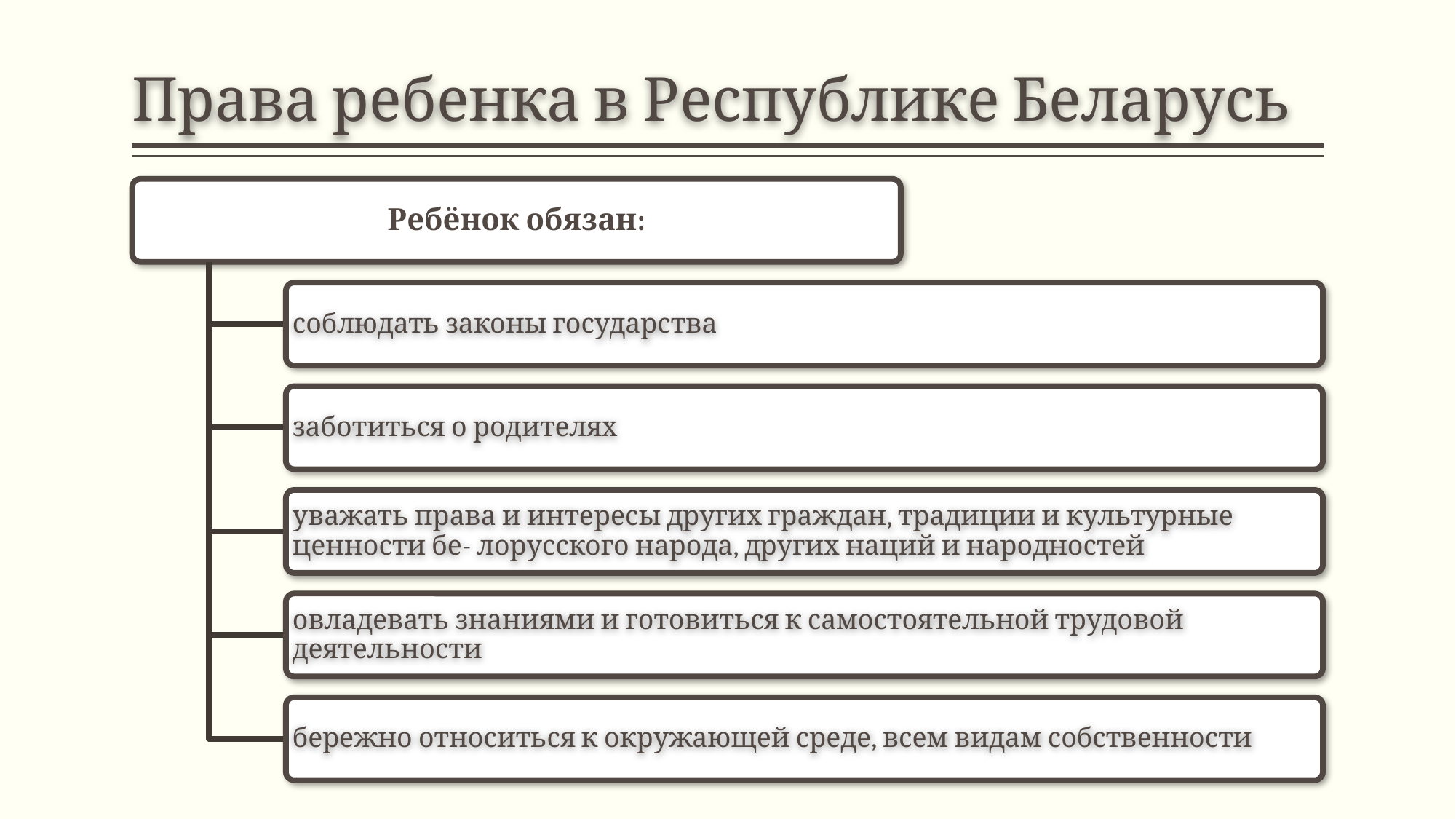

# Права ребенка в Республике Беларусь

Ребёнок обязан:

соблюдать законы государства

заботиться о родителях

уважать права и интересы других граждан, традиции и культурные ценности бе- лорусского народа, других наций и народностей

овладевать знаниями и готовиться к самостоятельной трудовой деятельности

бережно относиться к окружающей среде, всем видам собственности